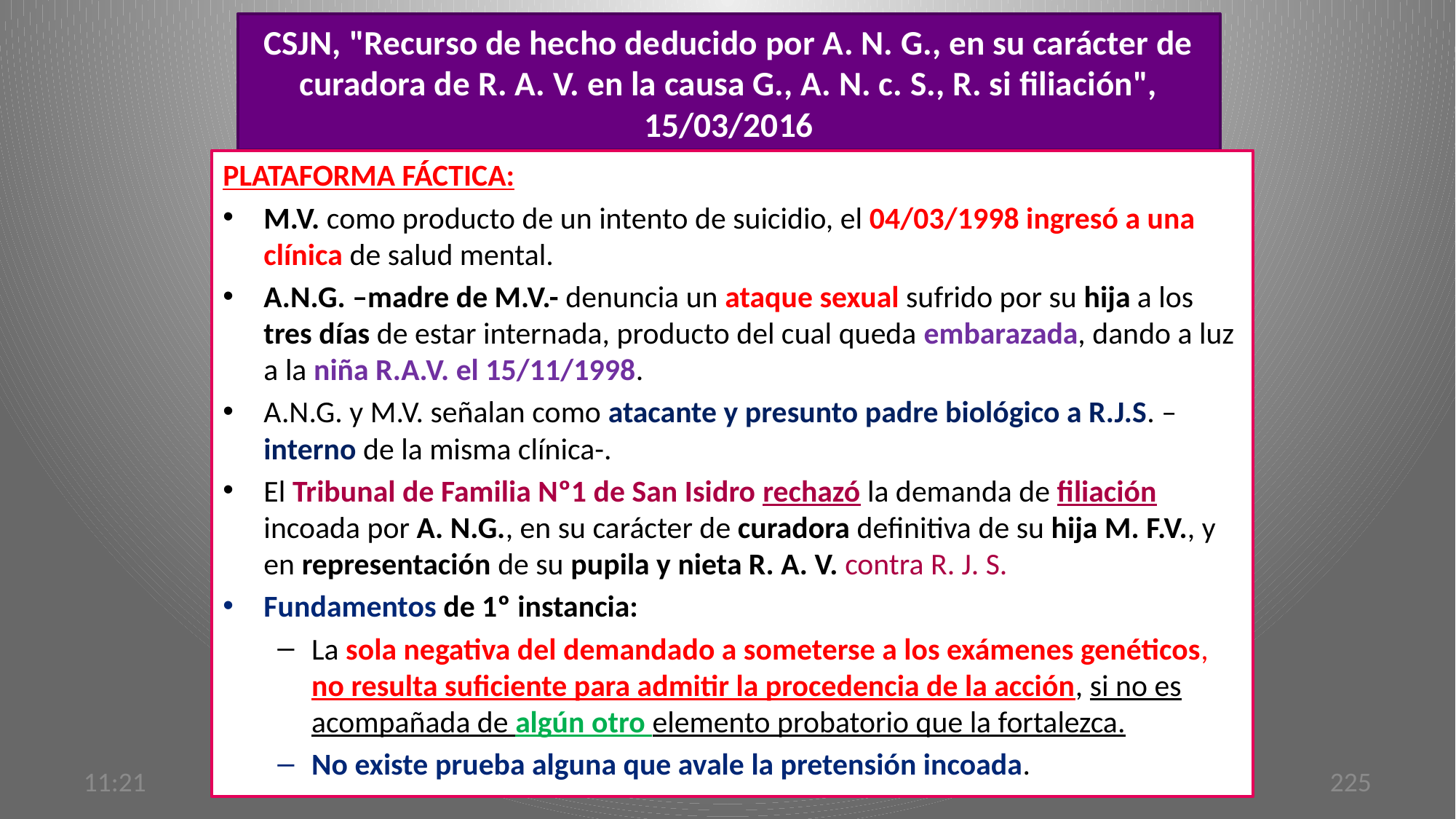

# CSJN, "Recurso de hecho deducido por A. N. G., en su carácter de curadora de R. A. V. en la causa G., A. N. c. S., R. si filiación", 15/03/2016
PLATAFORMA FÁCTICA:
M.V. como producto de un intento de suicidio, el 04/03/1998 ingresó a una clínica de salud mental.
A.N.G. –madre de M.V.- denuncia un ataque sexual sufrido por su hija a los tres días de estar internada, producto del cual queda embarazada, dando a luz a la niña R.A.V. el 15/11/1998.
A.N.G. y M.V. señalan como atacante y presunto padre biológico a R.J.S. –interno de la misma clínica-.
El Tribunal de Familia Nº1 de San Isidro rechazó la demanda de filiación incoada por A. N.G., en su carácter de curadora definitiva de su hija M. F.V., y en representación de su pupila y nieta R. A. V. contra R. J. S.
Fundamentos de 1º instancia:
La sola negativa del demandado a someterse a los exámenes genéticos, no resulta suficiente para admitir la procedencia de la acción, si no es acompañada de algún otro elemento probatorio que la fortalezca.
No existe prueba alguna que avale la pretensión incoada.

11:21
225